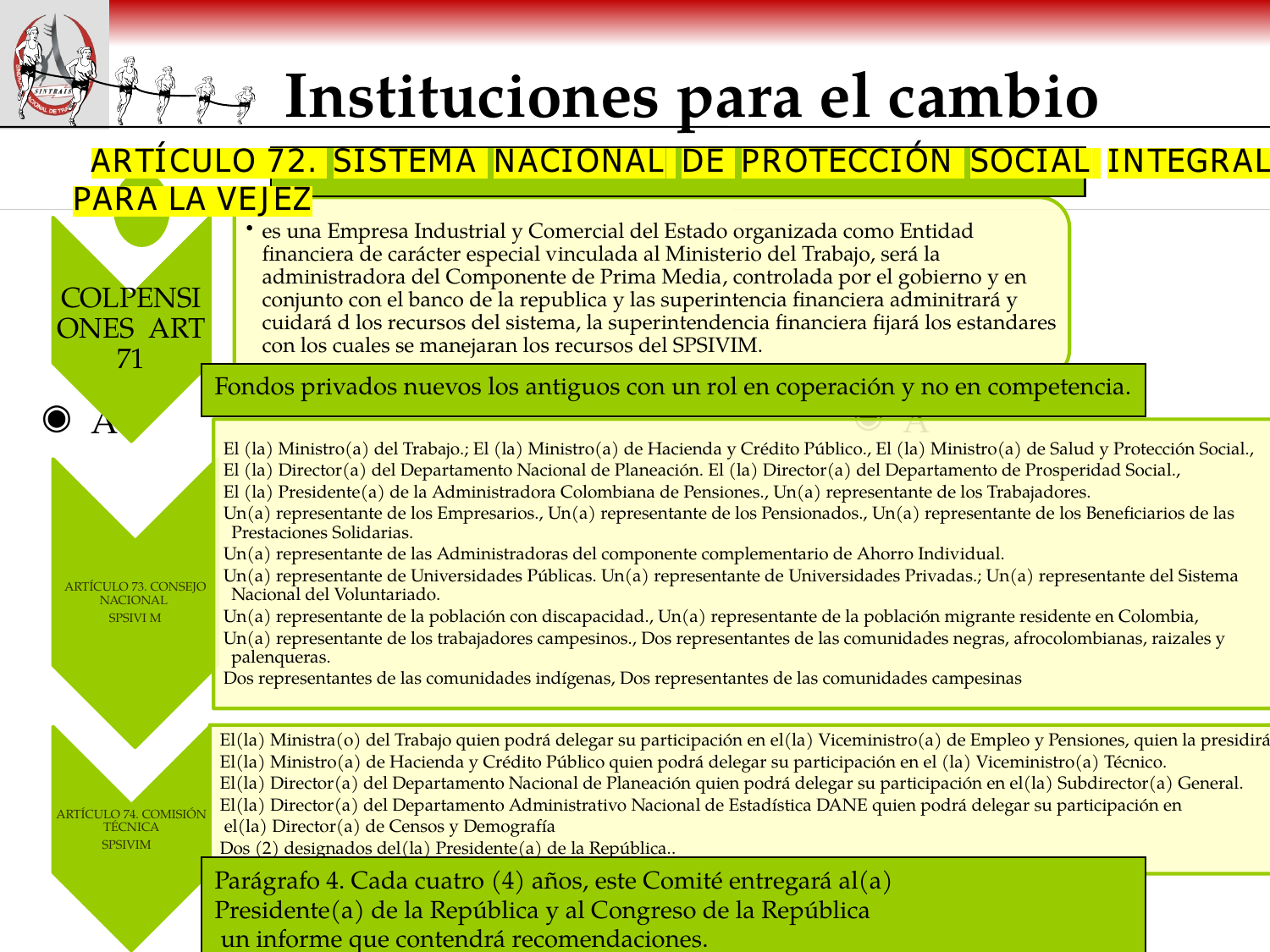

Instituciones para el cambio
ARTÍCULO 72. SISTEMA NACIONAL DE PROTECCIÓN SOCIAL INTEGRAL
PARA LA VEJEZ
COLPENSIONES  ART 71
es una Empresa Industrial y Comercial del Estado organizada como Entidad financiera de carácter especial vinculada al Ministerio del Trabajo, será la administradora del Componente de Prima Media, controlada por el gobierno y en conjunto con el banco de la republica y las superintencia financiera adminitrará y cuidará d los recursos del sistema, la superintendencia financiera fijará los estandares con los cuales se manejaran los recursos del SPSIVIM.
ARTÍCULO 73. CONSEJO NACIONAL
SPSIVI M
El (la) Ministro(a) del Trabajo.; El (la) Ministro(a) de Hacienda y Crédito Público., El (la) Ministro(a) de Salud y Protección Social.,
El (la) Director(a) del Departamento Nacional de Planeación. El (la) Director(a) del Departamento de Prosperidad Social.,
El (la) Presidente(a) de la Administradora Colombiana de Pensiones., Un(a) representante de los Trabajadores.
Un(a) representante de los Empresarios., Un(a) representante de los Pensionados., Un(a) representante de los Beneficiarios de las Prestaciones Solidarias.
Un(a) representante de las Administradoras del componente complementario de Ahorro Individual.
Un(a) representante de Universidades Públicas. Un(a) representante de Universidades Privadas.; Un(a) representante del Sistema Nacional del Voluntariado.
Un(a) representante de la población con discapacidad., Un(a) representante de la población migrante residente en Colombia,
Un(a) representante de los trabajadores campesinos., Dos representantes de las comunidades negras, afrocolombianas, raizales y palenqueras.
Dos representantes de las comunidades indígenas, Dos representantes de las comunidades campesinas
ARTÍCULO 74. COMISIÓN TÉCNICA
SPSIVIM

El(la) Ministra(o) del Trabajo quien podrá delegar su participación en el(la) Viceministro(a) de Empleo y Pensiones, quien la presidirá.
El(la) Ministro(a) de Hacienda y Crédito Público quien podrá delegar su participación en el (la) Viceministro(a) Técnico.
El(la) Director(a) del Departamento Nacional de Planeación quien podrá delegar su participación en el(la) Subdirector(a) General.
El(la) Director(a) del Departamento Administrativo Nacional de Estadística DANE quien podrá delegar su participación en
 el(la) Director(a) de Censos y Demografía
Dos (2) designados del(la) Presidente(a) de la República..

.

Fondos privados nuevos los antiguos con un rol en coperación y no en competencia.
A
A
Parágrafo 4. Cada cuatro (4) años, este Comité entregará al(a)
Presidente(a) de la República y al Congreso de la República
 un informe que contendrá recomendaciones.